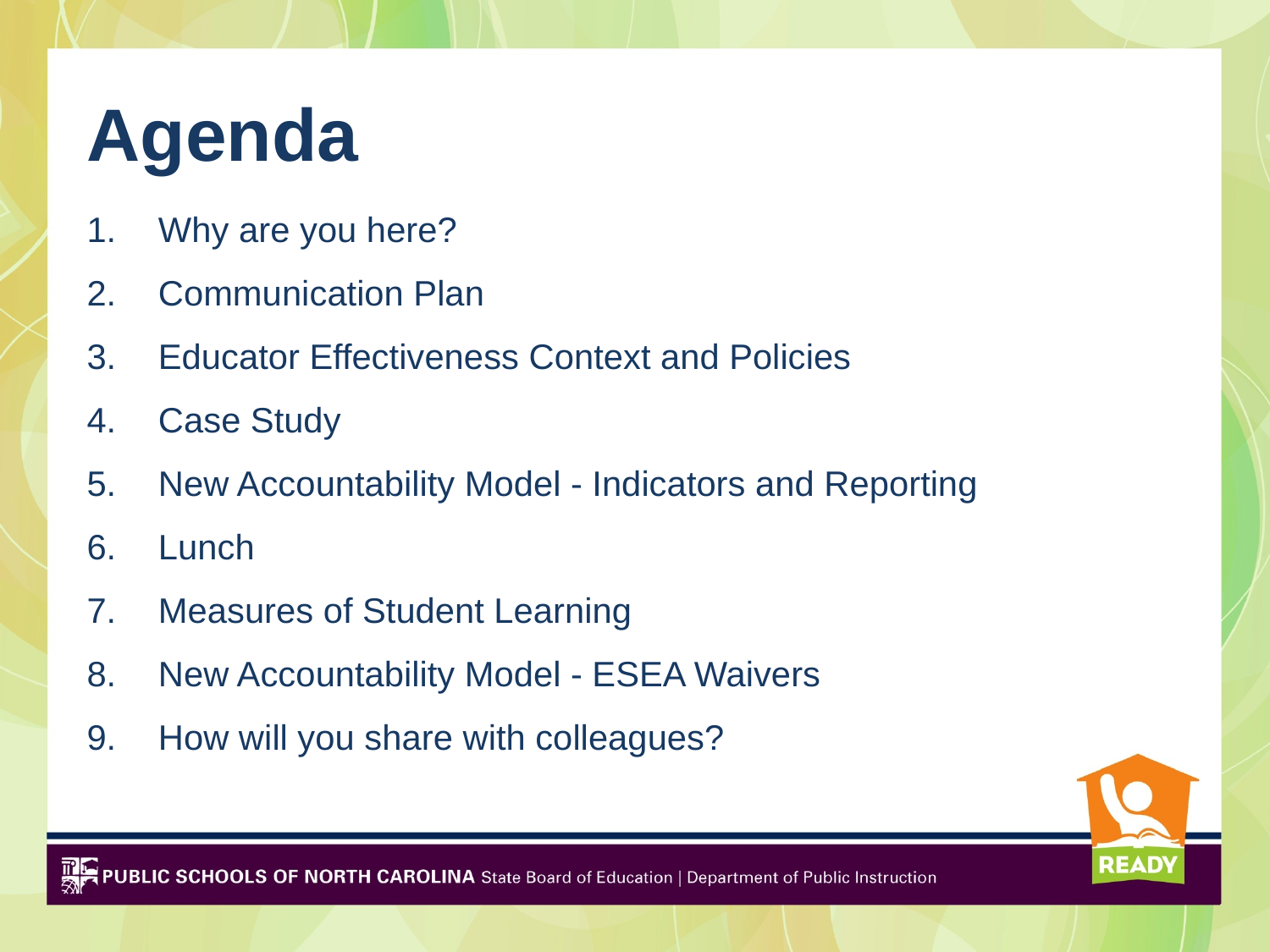

# Agenda
Why are you here?
Communication Plan
Educator Effectiveness Context and Policies
Case Study
New Accountability Model - Indicators and Reporting
Lunch
Measures of Student Learning
New Accountability Model - ESEA Waivers
How will you share with colleagues?